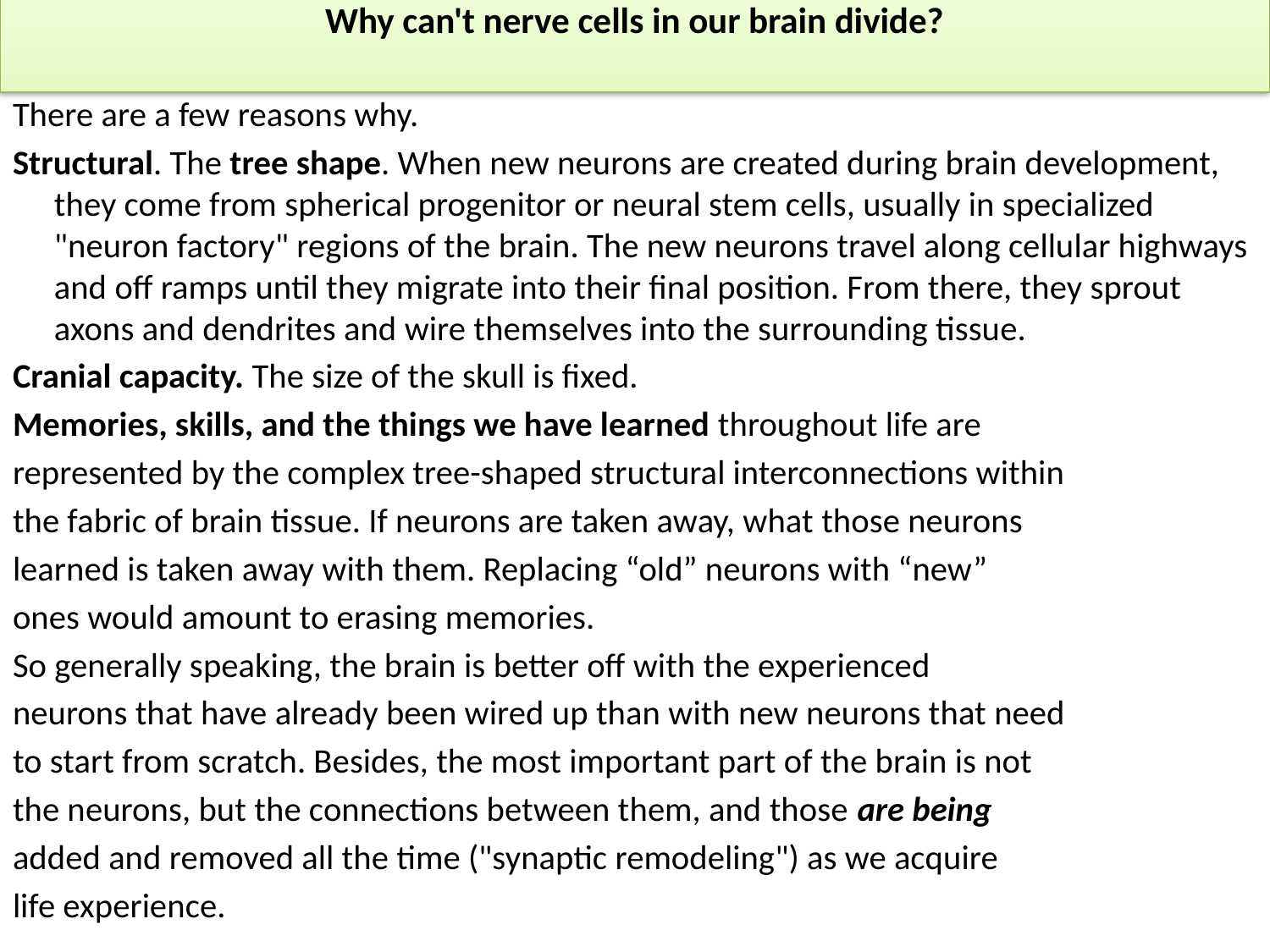

# Why can't nerve cells in our brain divide?
There are a few reasons why.
Structural. The tree shape. When new neurons are created during brain development, they come from spherical progenitor or neural stem cells, usually in specialized "neuron factory" regions of the brain. The new neurons travel along cellular highways and off ramps until they migrate into their final position. From there, they sprout axons and dendrites and wire themselves into the surrounding tissue.
Cranial capacity. The size of the skull is fixed.
Memories, skills, and the things we have learned throughout life are
represented by the complex tree-shaped structural interconnections within
the fabric of brain tissue. If neurons are taken away, what those neurons
learned is taken away with them. Replacing “old” neurons with “new”
ones would amount to erasing memories.
So generally speaking, the brain is better off with the experienced
neurons that have already been wired up than with new neurons that need
to start from scratch. Besides, the most important part of the brain is not
the neurons, but the connections between them, and those are being
added and removed all the time ("synaptic remodeling") as we acquire
life experience.